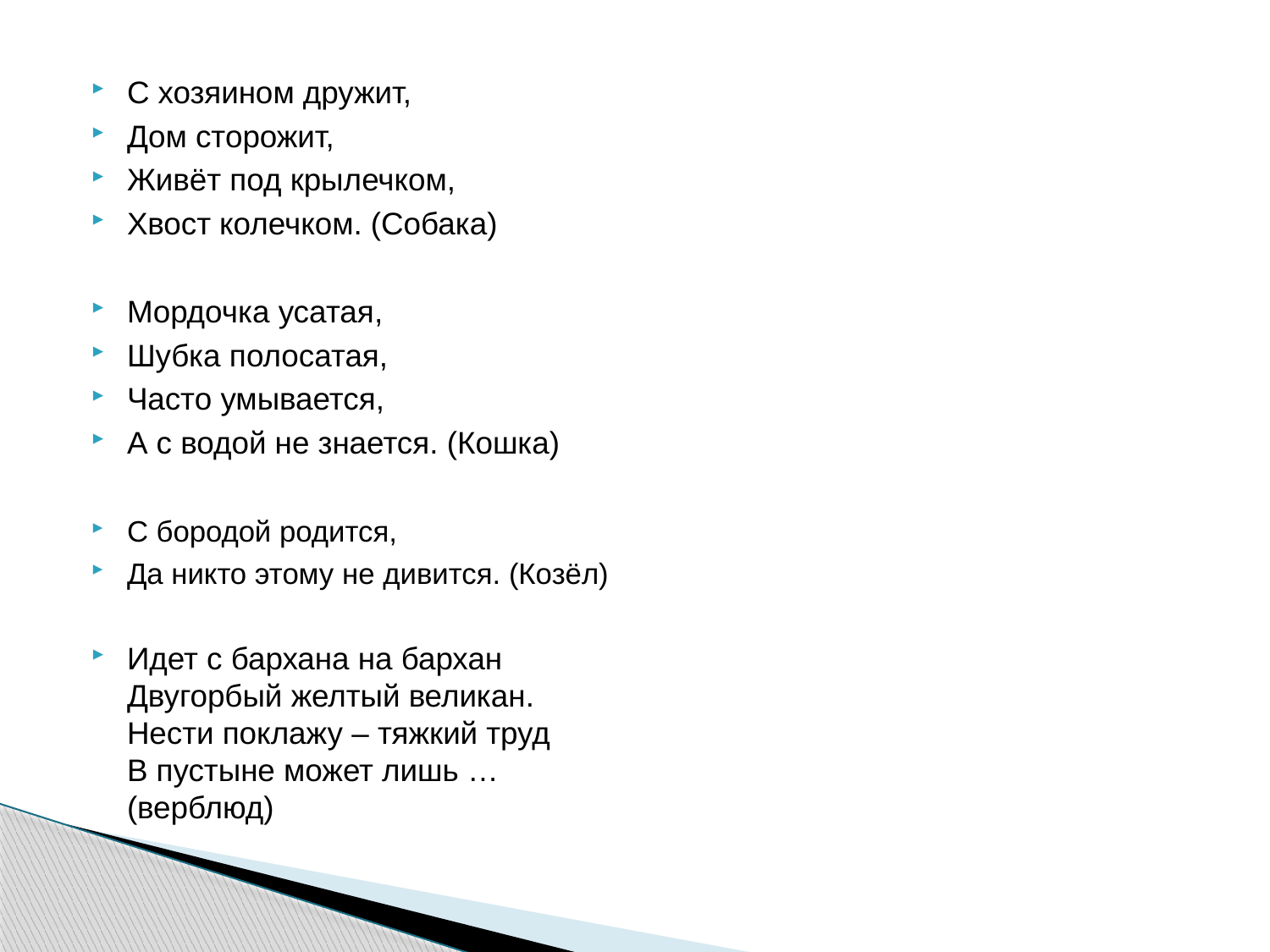

С хозяином дружит,
Дом сторожит,
Живёт под крылечком,
Хвост колечком. (Собака)

Мордочка усатая,
Шубка полосатая,
Часто умывается,
А с водой не знается. (Кошка)

С бородой родится,
Да никто этому не дивится. (Козёл)

Идет с бархана на бархан
Двугорбый желтый великан.
Нести поклажу – тяжкий труд
В пустыне может лишь …
(верблюд)